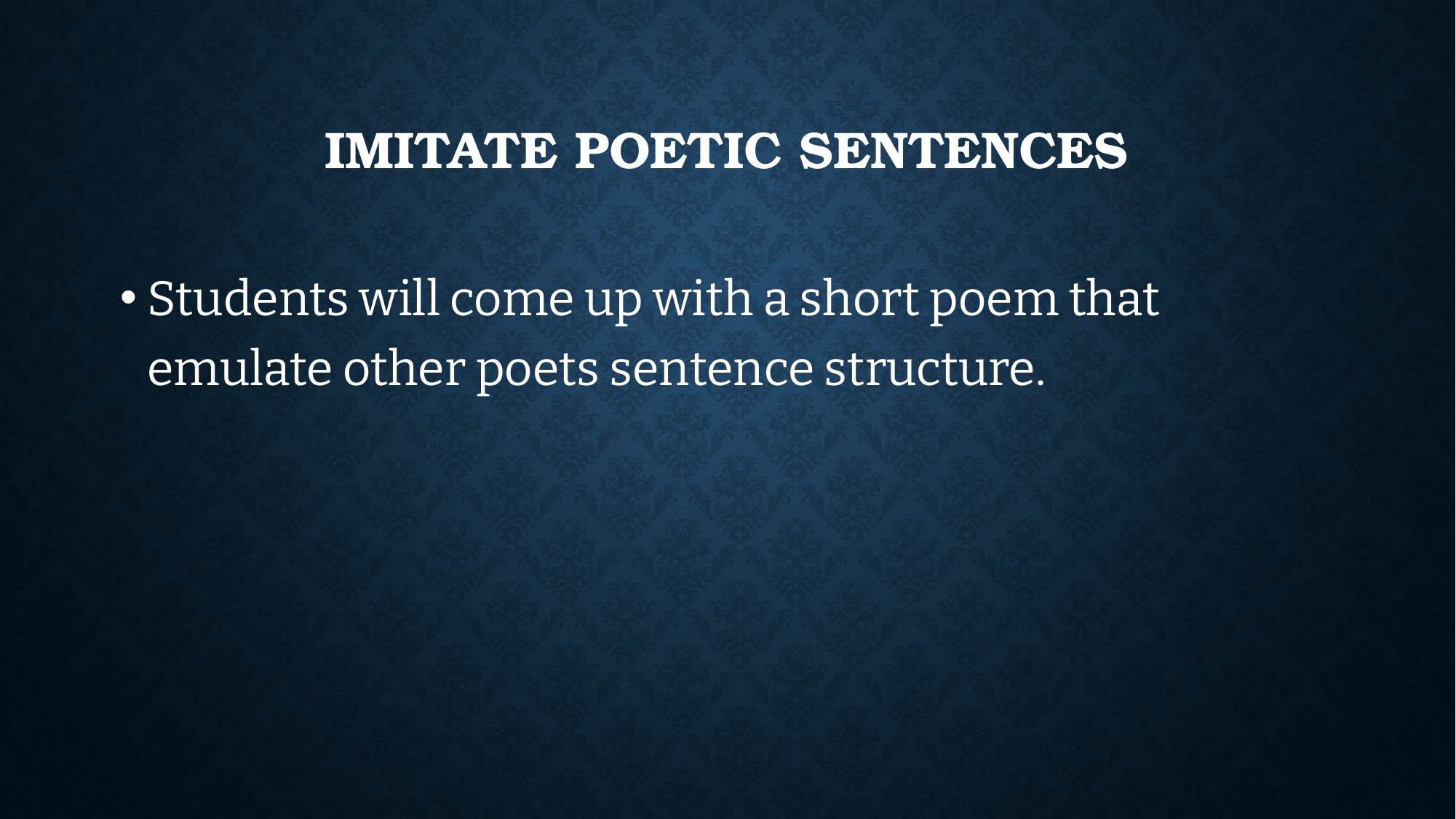

# Imitate poetic sentences
Students will come up with a short poem that emulate other poets sentence structure.